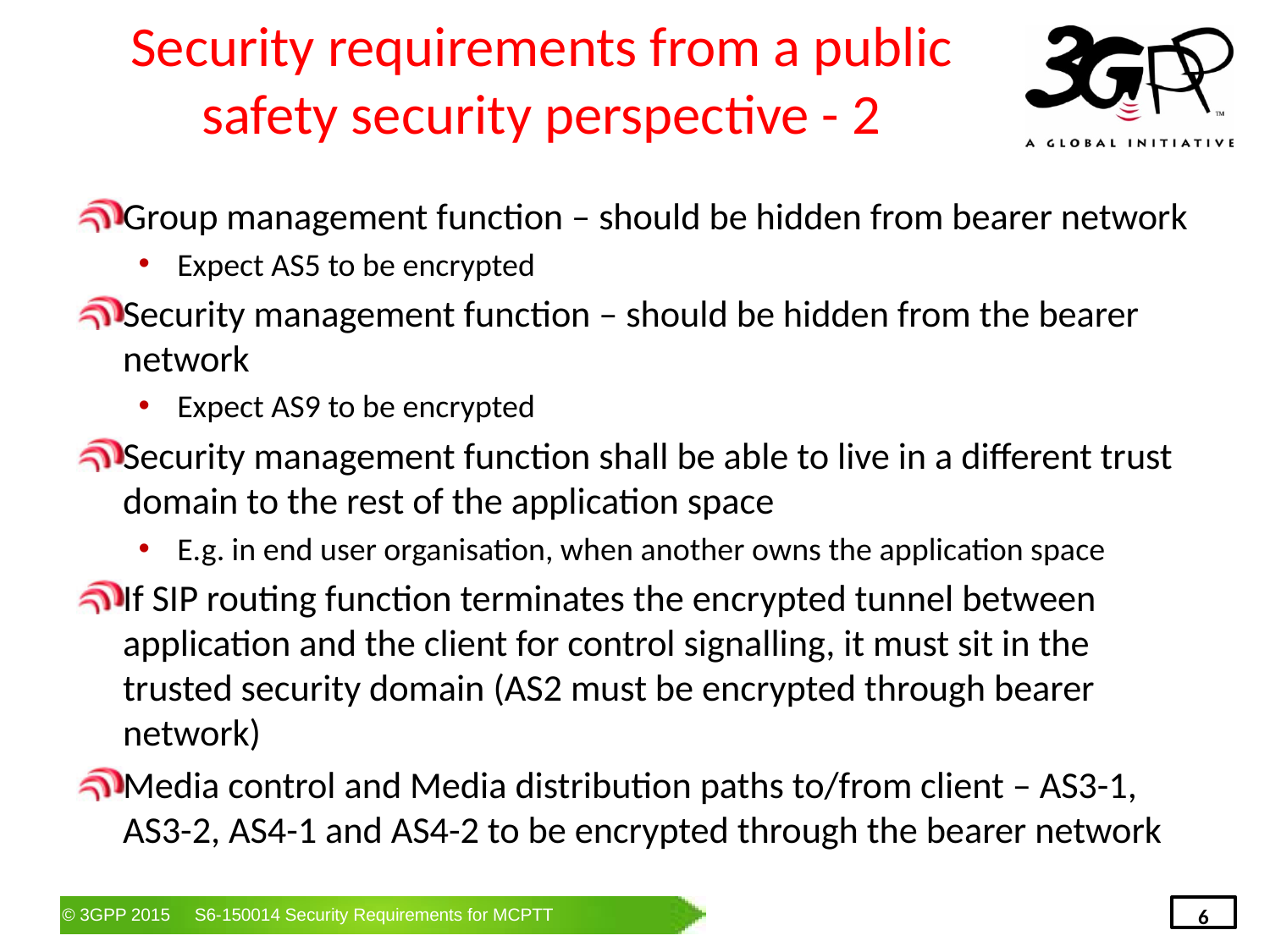

# Security requirements from a public safety security perspective - 2
Group management function – should be hidden from bearer network
Expect AS5 to be encrypted
Security management function – should be hidden from the bearer network
Expect AS9 to be encrypted
Security management function shall be able to live in a different trust domain to the rest of the application space
E.g. in end user organisation, when another owns the application space
If SIP routing function terminates the encrypted tunnel between application and the client for control signalling, it must sit in the trusted security domain (AS2 must be encrypted through bearer network)
Media control and Media distribution paths to/from client – AS3-1, AS3-2, AS4-1 and AS4-2 to be encrypted through the bearer network